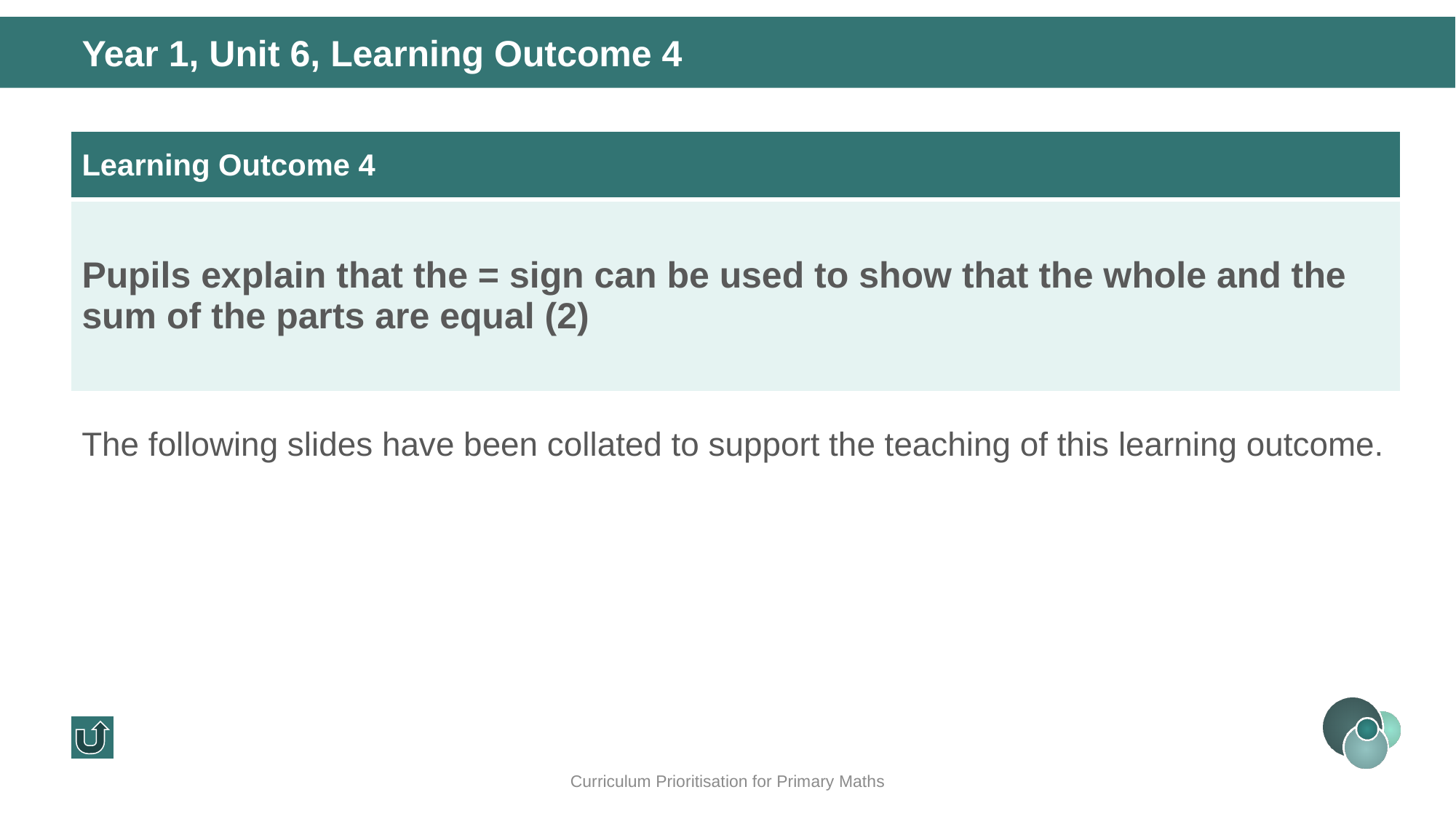

Year 1, Unit 6, Learning Outcome 4
| Learning Outcome 4 |
| --- |
| Pupils explain that the = sign can be used to show that the whole and the sum of the parts are equal (2) |
The following slides have been collated to support the teaching of this learning outcome.

Curriculum Prioritisation for Primary Maths